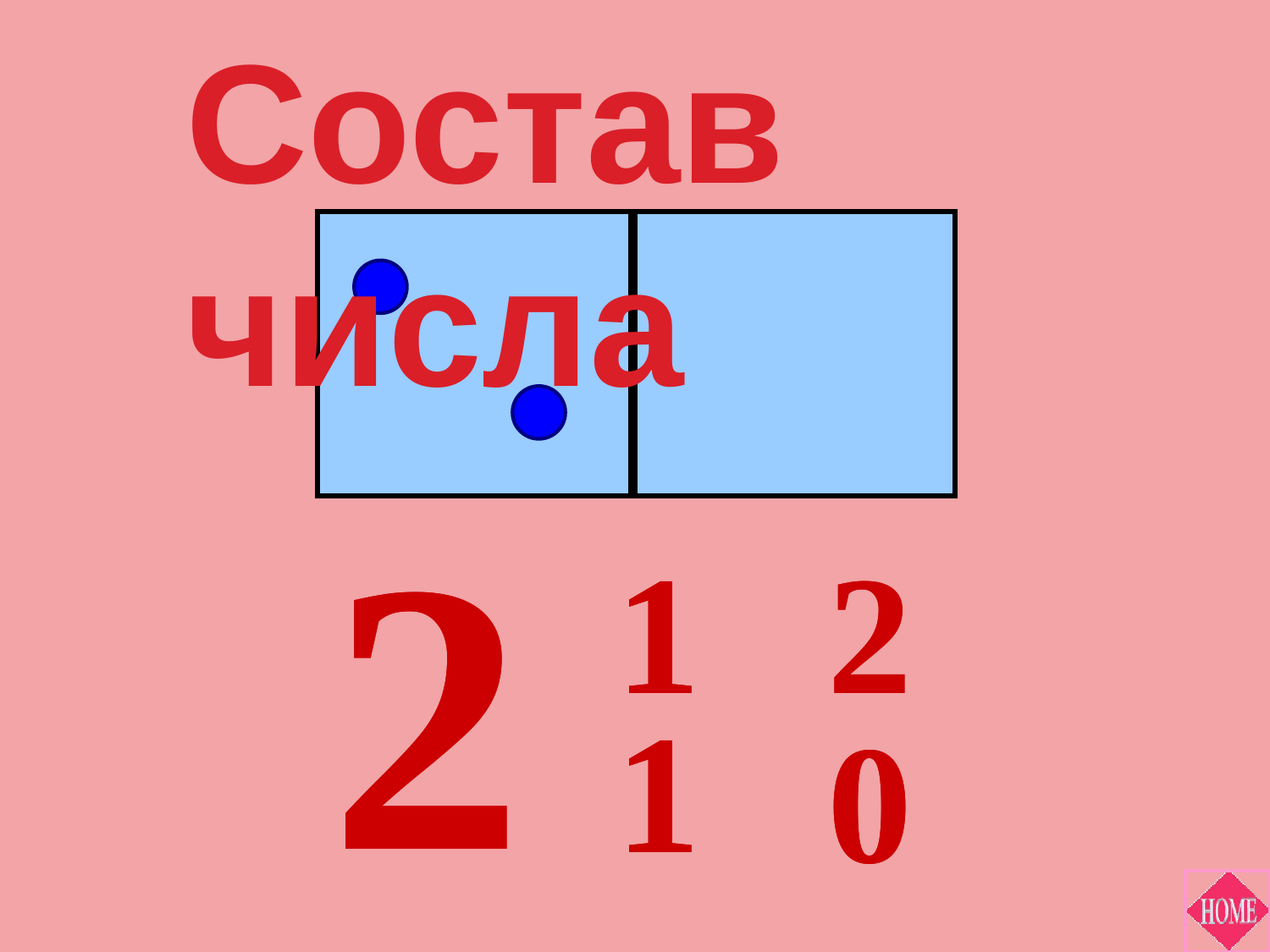

Состав числа

2
2
1
1
2
2
1
1
0
0